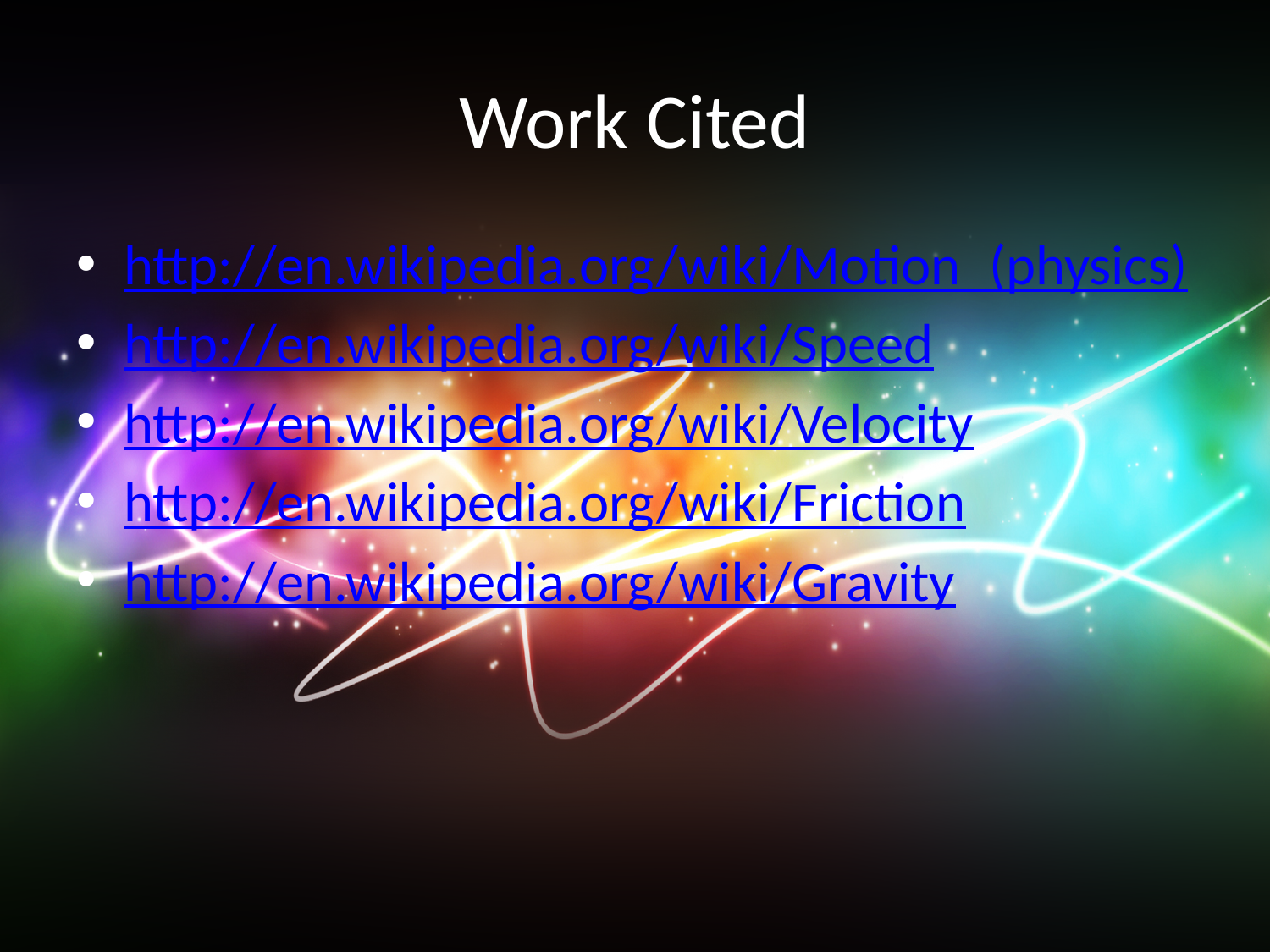

# Work Cited
http://en.wikipedia.org/wiki/Motion_(physics)
http://en.wikipedia.org/wiki/Speed
http://en.wikipedia.org/wiki/Velocity
http://en.wikipedia.org/wiki/Friction
http://en.wikipedia.org/wiki/Gravity